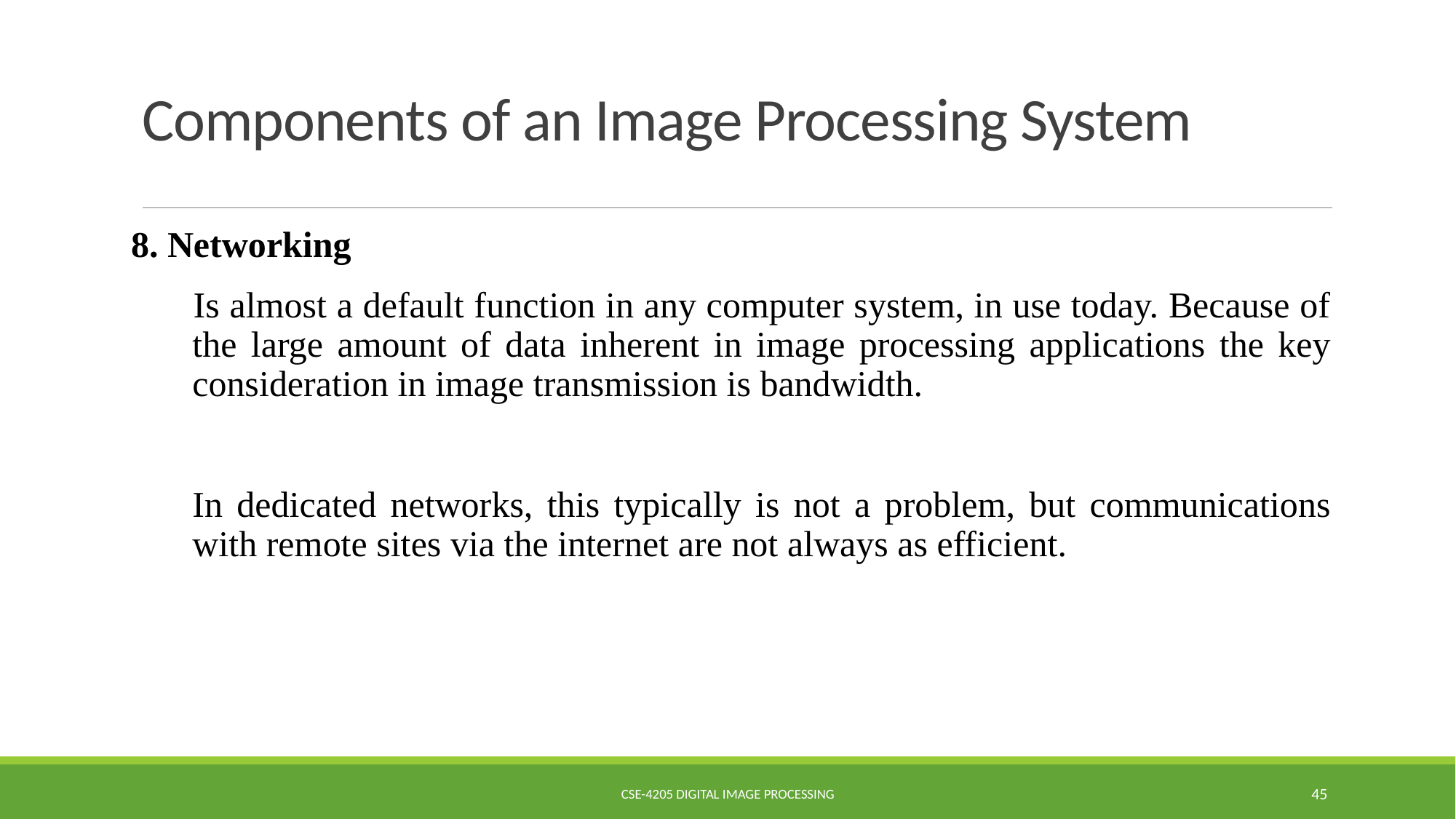

# Components of an Image Processing System
8. Networking
 	Is almost a default function in any computer system, in use today. Because of the large amount of data inherent in image processing applications the key consideration in image transmission is bandwidth.

	In dedicated networks, this typically is not a problem, but communications with remote sites via the internet are not always as efficient.

CSE-4205 Digital Image Processing
45